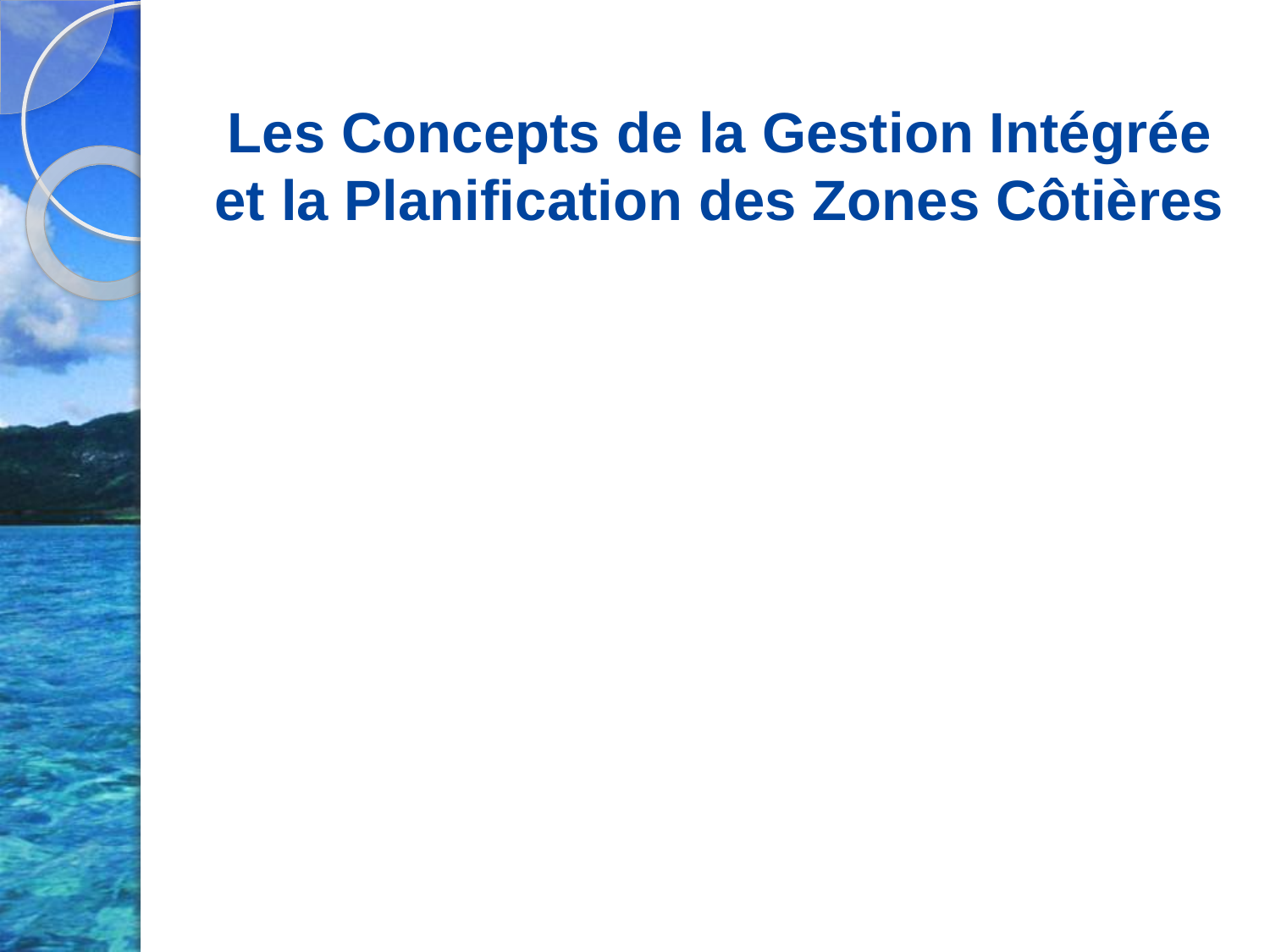

# Les Concepts de la Gestion Intégrée et la Planification des Zones Côtières